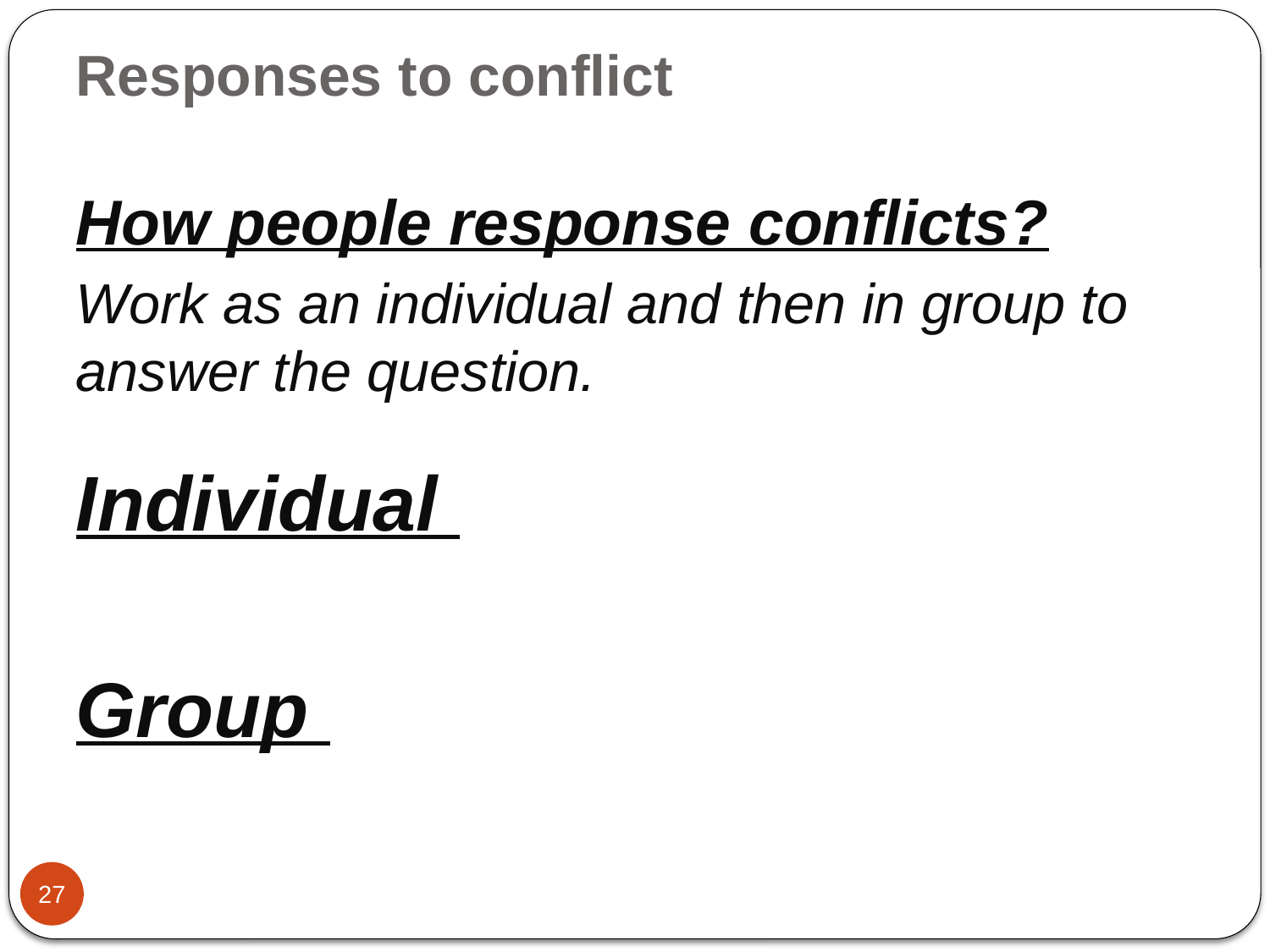

# Responses to conflict
How people response conflicts?
Work as an individual and then in group to answer the question.

Individual

Group
27